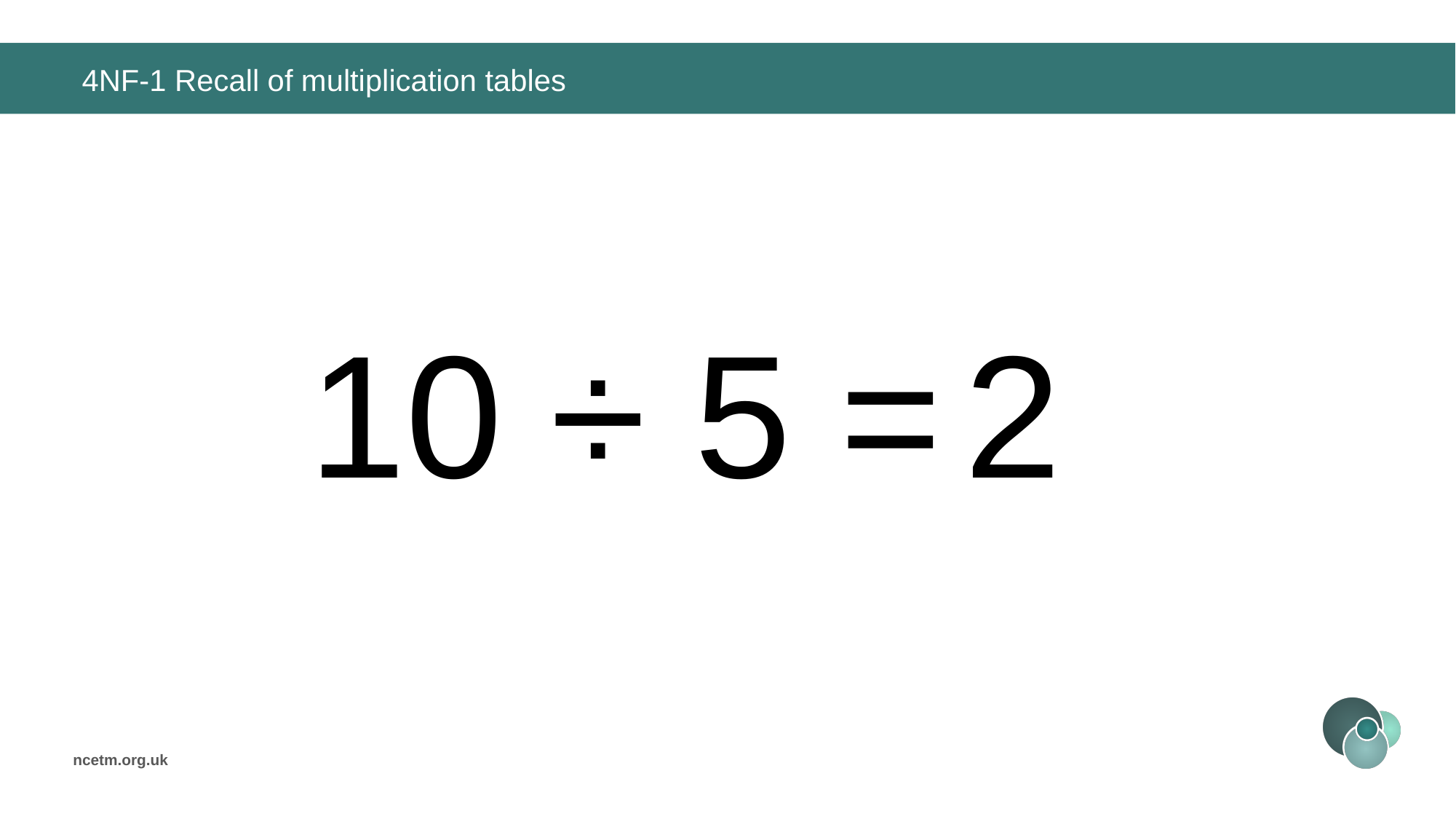

# 4NF-1 Recall of multiplication tables
10 ÷ 5 =
2